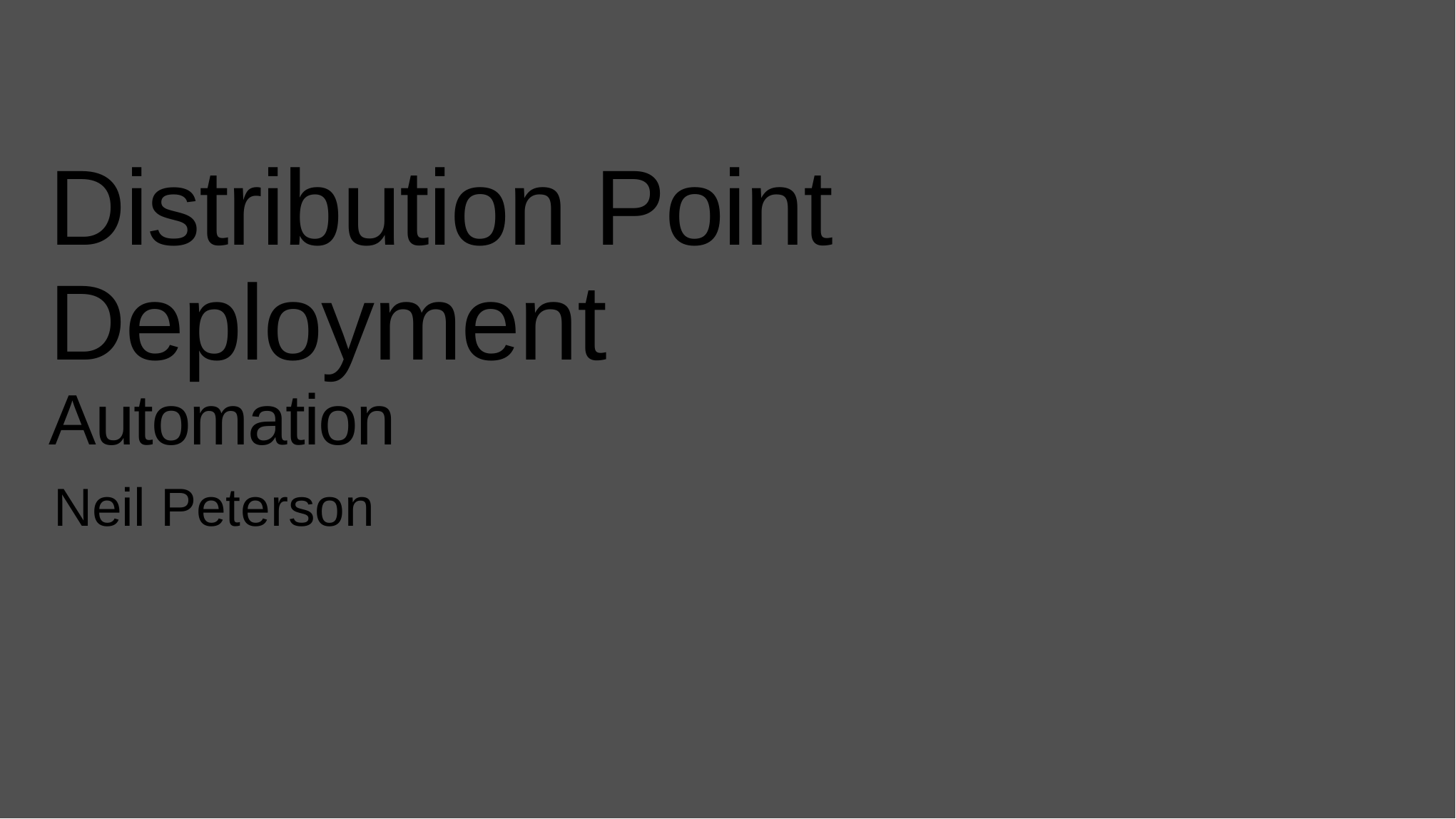

# Distribution Point Deployment Automation
Neil Peterson